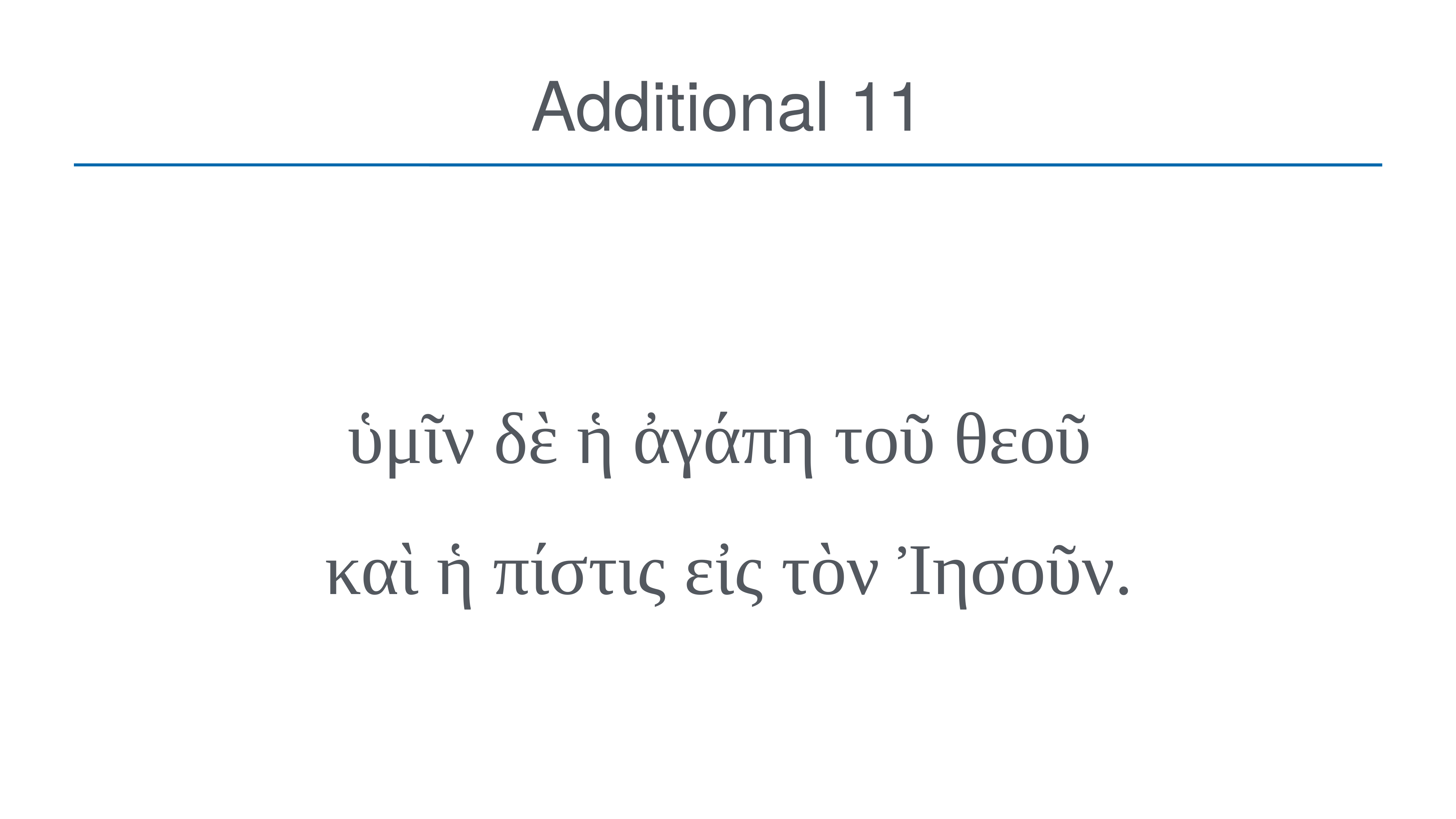

# Additional 11
ὑμῖν δὲ ἡ ἀγάπη τοῦ θεοῦ
καὶ ἡ πίστις εἰς τὸν Ἰησοῦν.